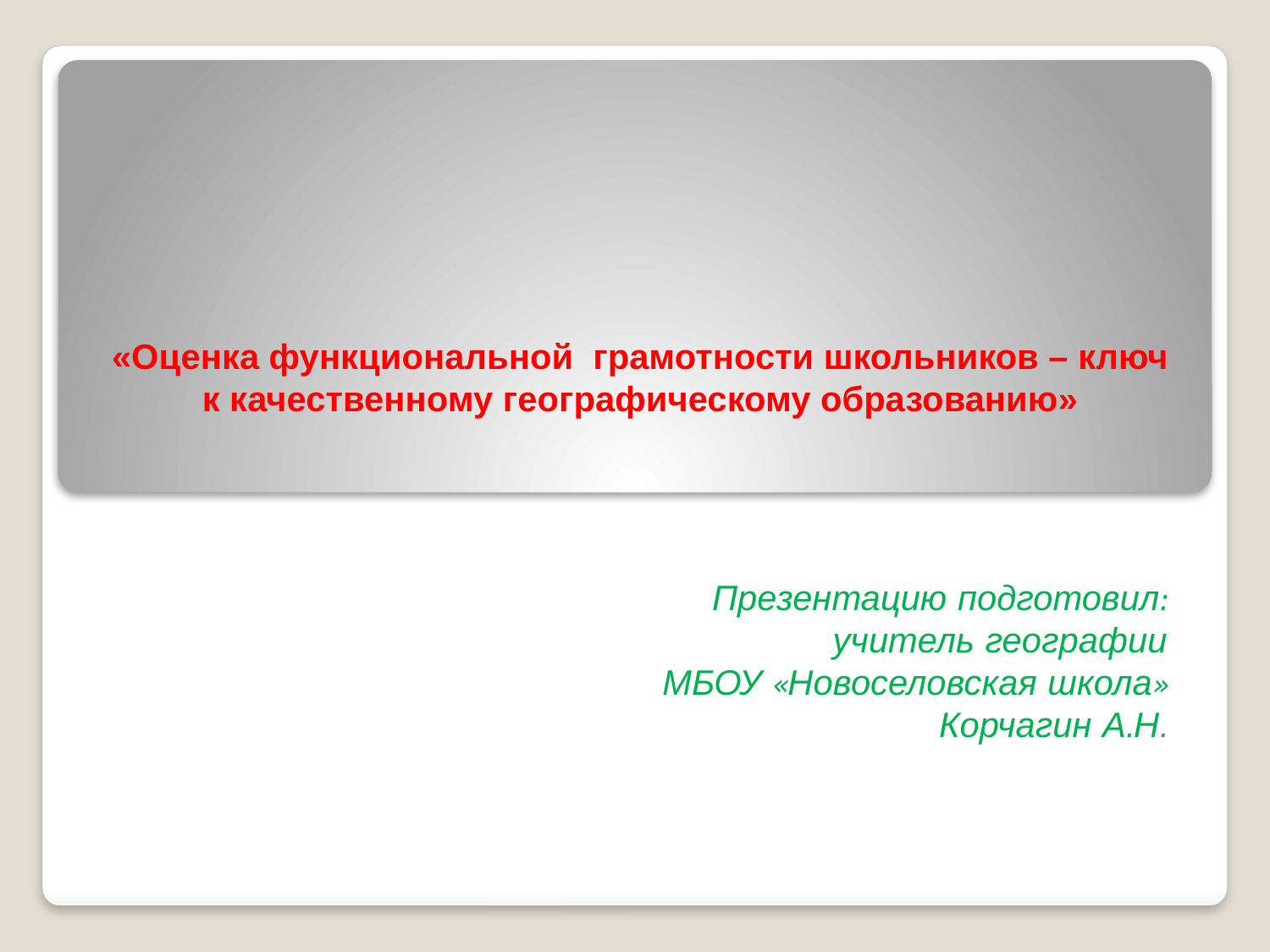

# «Оценка функциональной  грамотности школьников – ключ к качественному географическому образованию»
Презентацию подготовил:
 учитель географии
МБОУ «Новоселовская школа»
Корчагин А.Н.